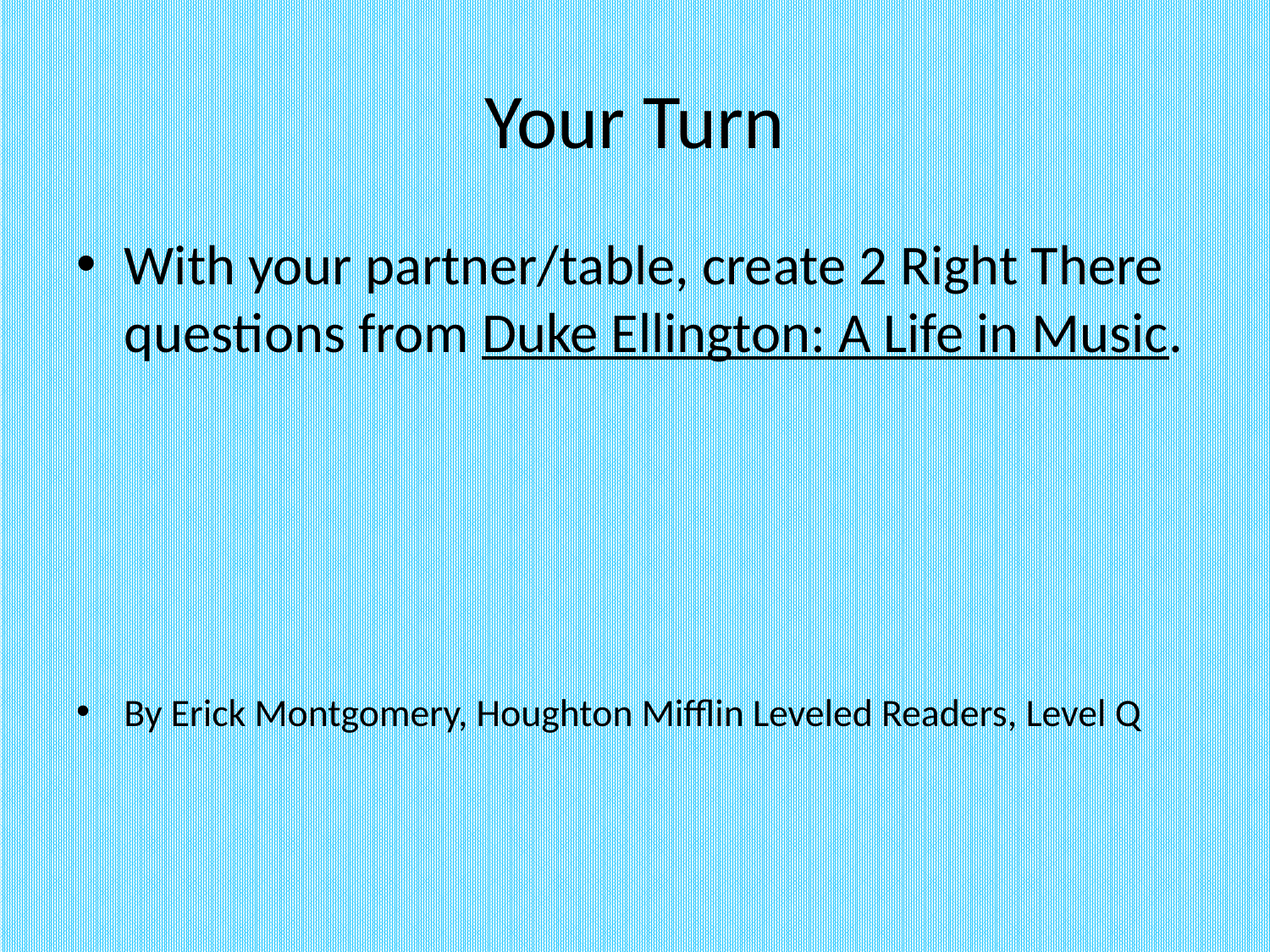

# Your Turn
With your partner/table, create 2 Right There questions from Duke Ellington: A Life in Music.

By Erick Montgomery, Houghton Mifflin Leveled Readers, Level Q